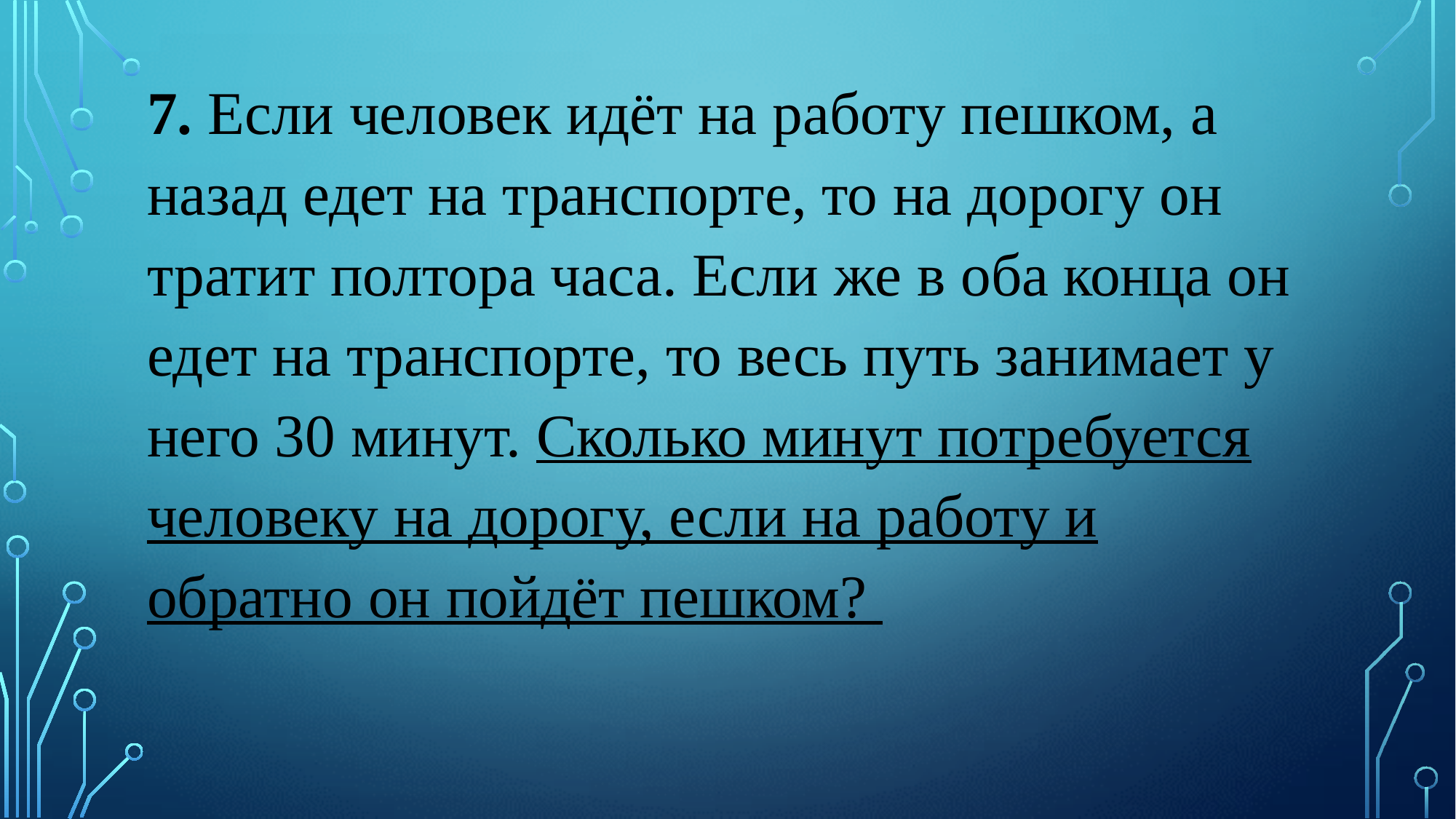

7. Если человек идёт на работу пешком, а назад едет на транспорте, то на дорогу он тратит полтора часа. Если же в оба конца он едет на транспорте, то весь путь занимает у него 30 минут. Сколько минут потребуется человеку на дорогу, если на работу и обратно он пойдёт пешком?